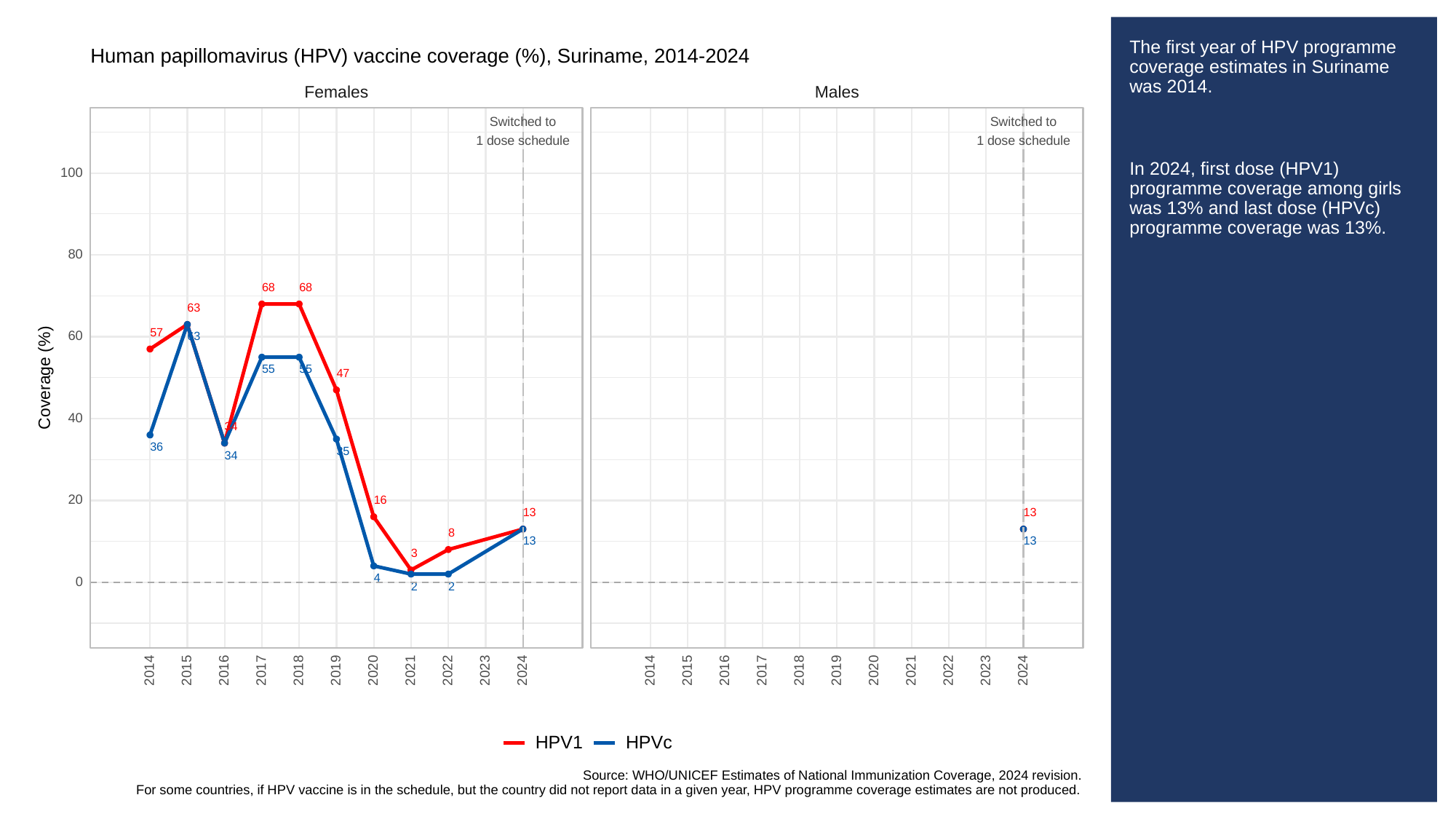

# The first year of HPV programme coverage estimates in Suriname was 2014.

In 2024, first dose (HPV1) programme coverage among girls was 13% and last dose (HPVc) programme coverage was 13%.

Human papillomavirus (HPV) vaccine coverage (%), Suriname, 2014-2024
Females
Males

Switched to
Switched to

1 dose schedule
1 dose schedule
100

80

68
68

63

57
60
63

55
55
47
Coverage (%)

40

34

36
35
34

20
16

13
13

8
13
13

3

4
0

2
2

2023
2023
2014
2015
2016
2017
2018
2019
2020
2021
2022
2024
2014
2015
2016
2017
2018
2019
2020
2021
2022
2024
HPVc
HPV1

Source: WHO/UNICEF Estimates of National Immunization Coverage, 2024 revision.
For some countries, if HPV vaccine is in the schedule, but the country did not report data in a given year, HPV programme coverage estimates are not produced.